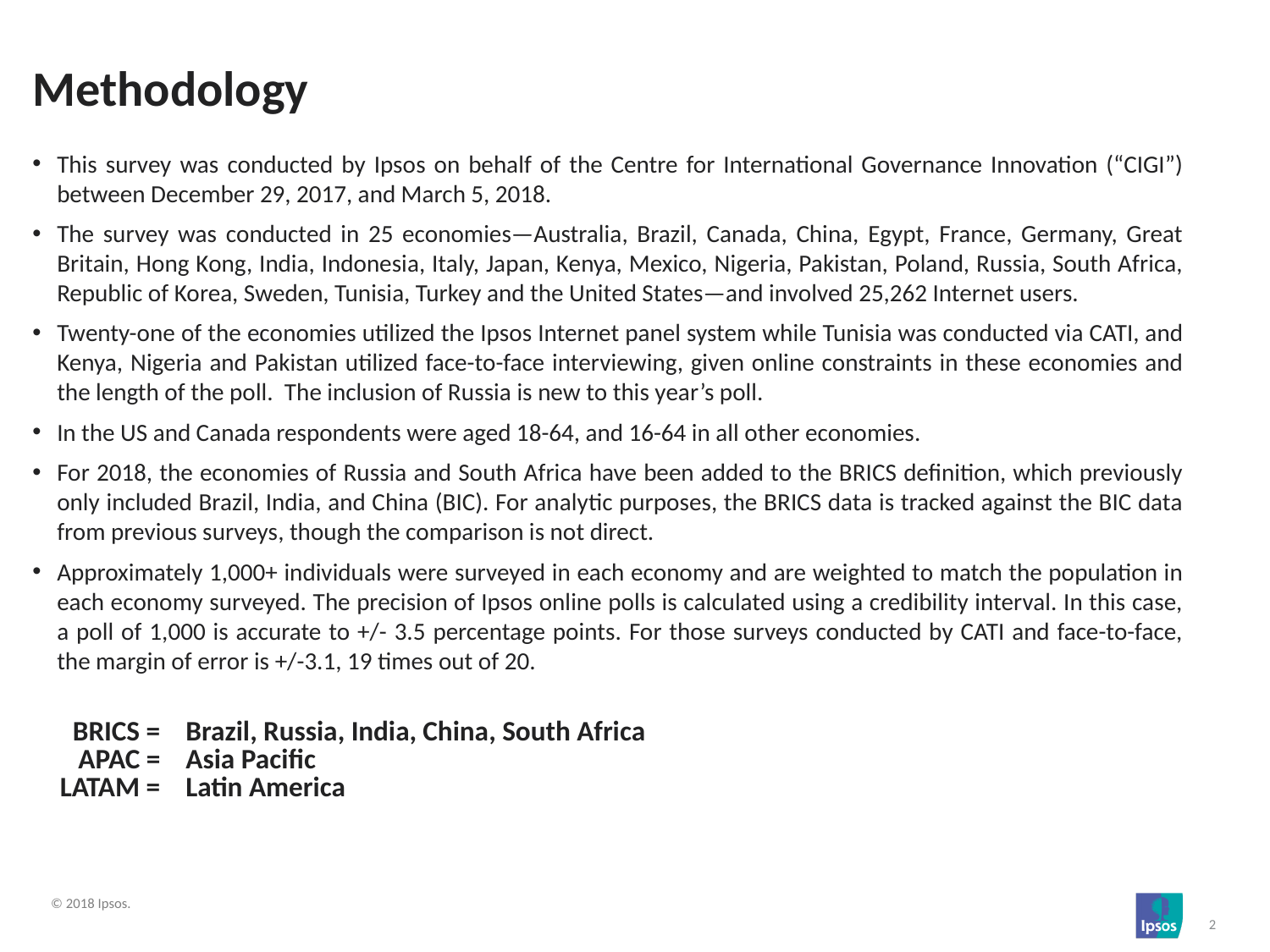

# Methodology
This survey was conducted by Ipsos on behalf of the Centre for International Governance Innovation (“CIGI”) between December 29, 2017, and March 5, 2018.
The survey was conducted in 25 economies—Australia, Brazil, Canada, China, Egypt, France, Germany, Great Britain, Hong Kong, India, Indonesia, Italy, Japan, Kenya, Mexico, Nigeria, Pakistan, Poland, Russia, South Africa, Republic of Korea, Sweden, Tunisia, Turkey and the United States—and involved 25,262 Internet users.
Twenty-one of the economies utilized the Ipsos Internet panel system while Tunisia was conducted via CATI, and Kenya, Nigeria and Pakistan utilized face-to-face interviewing, given online constraints in these economies and the length of the poll.  The inclusion of Russia is new to this year’s poll.
In the US and Canada respondents were aged 18-64, and 16-64 in all other economies.
For 2018, the economies of Russia and South Africa have been added to the BRICS definition, which previously only included Brazil, India, and China (BIC). For analytic purposes, the BRICS data is tracked against the BIC data from previous surveys, though the comparison is not direct.
Approximately 1,000+ individuals were surveyed in each economy and are weighted to match the population in each economy surveyed. The precision of Ipsos online polls is calculated using a credibility interval. In this case, a poll of 1,000 is accurate to +/- 3.5 percentage points. For those surveys conducted by CATI and face-to-face, the margin of error is +/-3.1, 19 times out of 20.

| BRICS = | Brazil, Russia, India, China, South Africa |
| --- | --- |
| APAC = | Asia Pacific |
| LATAM = | Latin America |